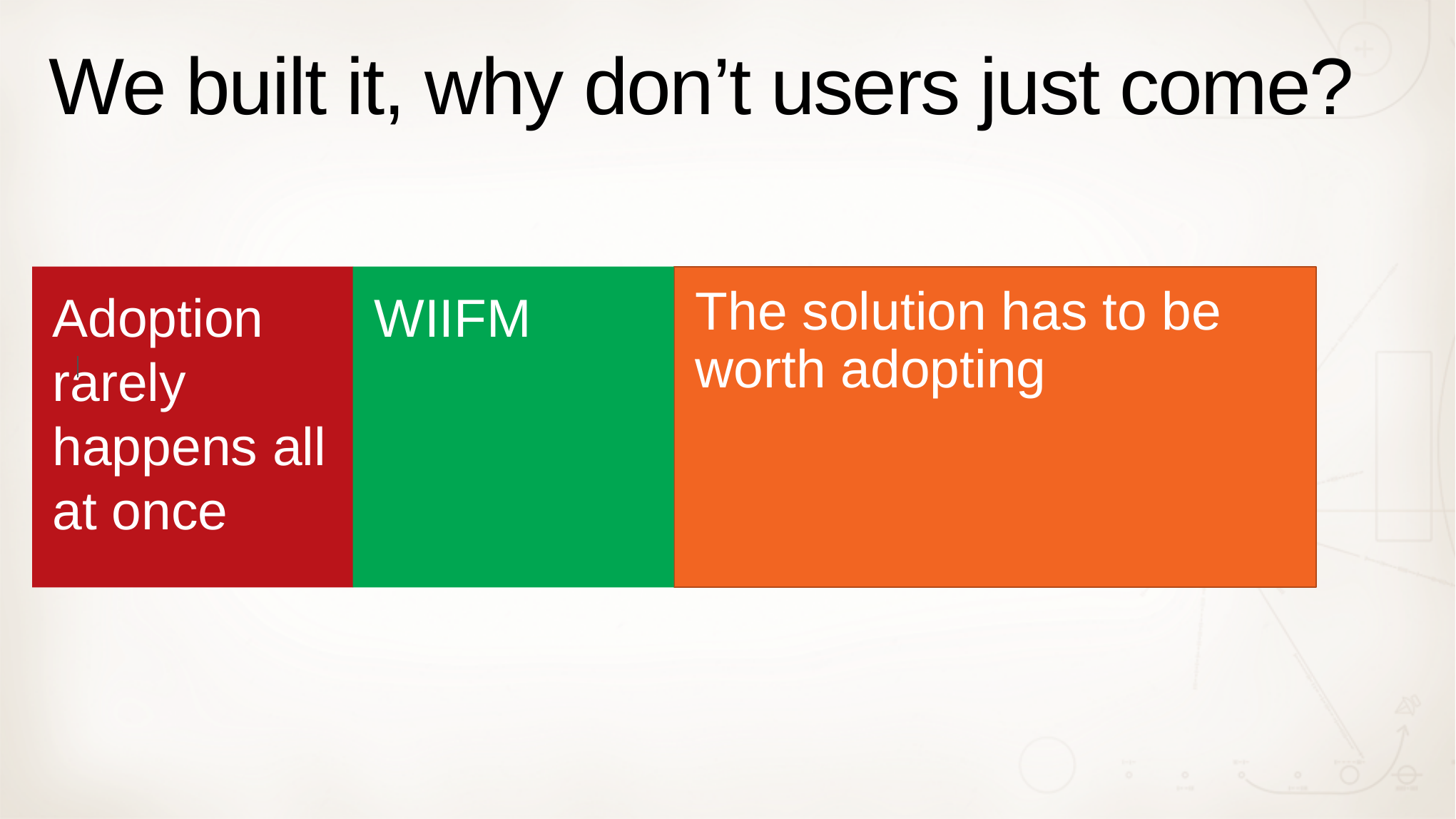

# We built it, why don’t users just come?
Adoption rarely happens all at once
WIIFM
The solution has to be worth adopting